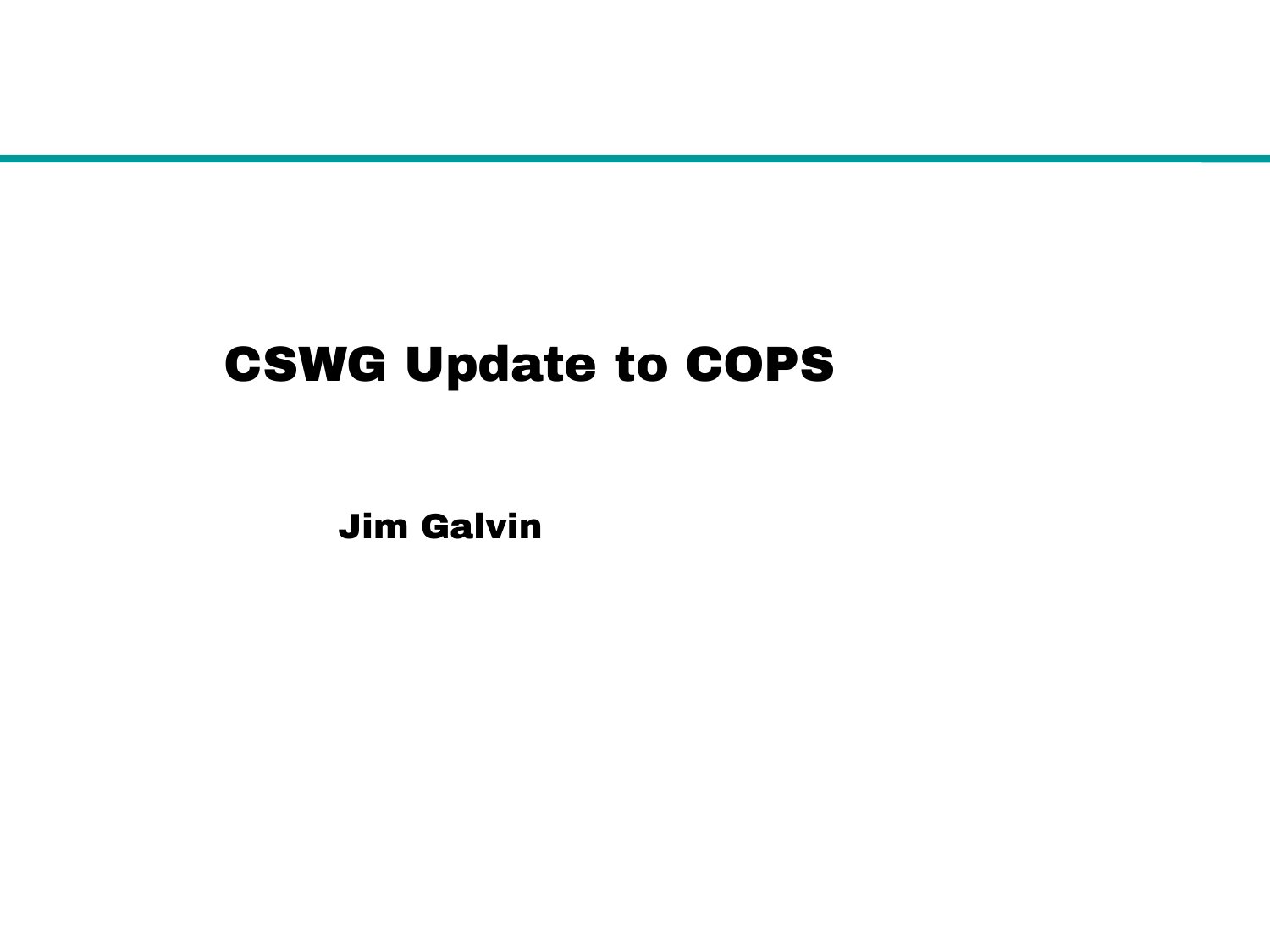

# CSWG Update to COPS
Jim Galvin